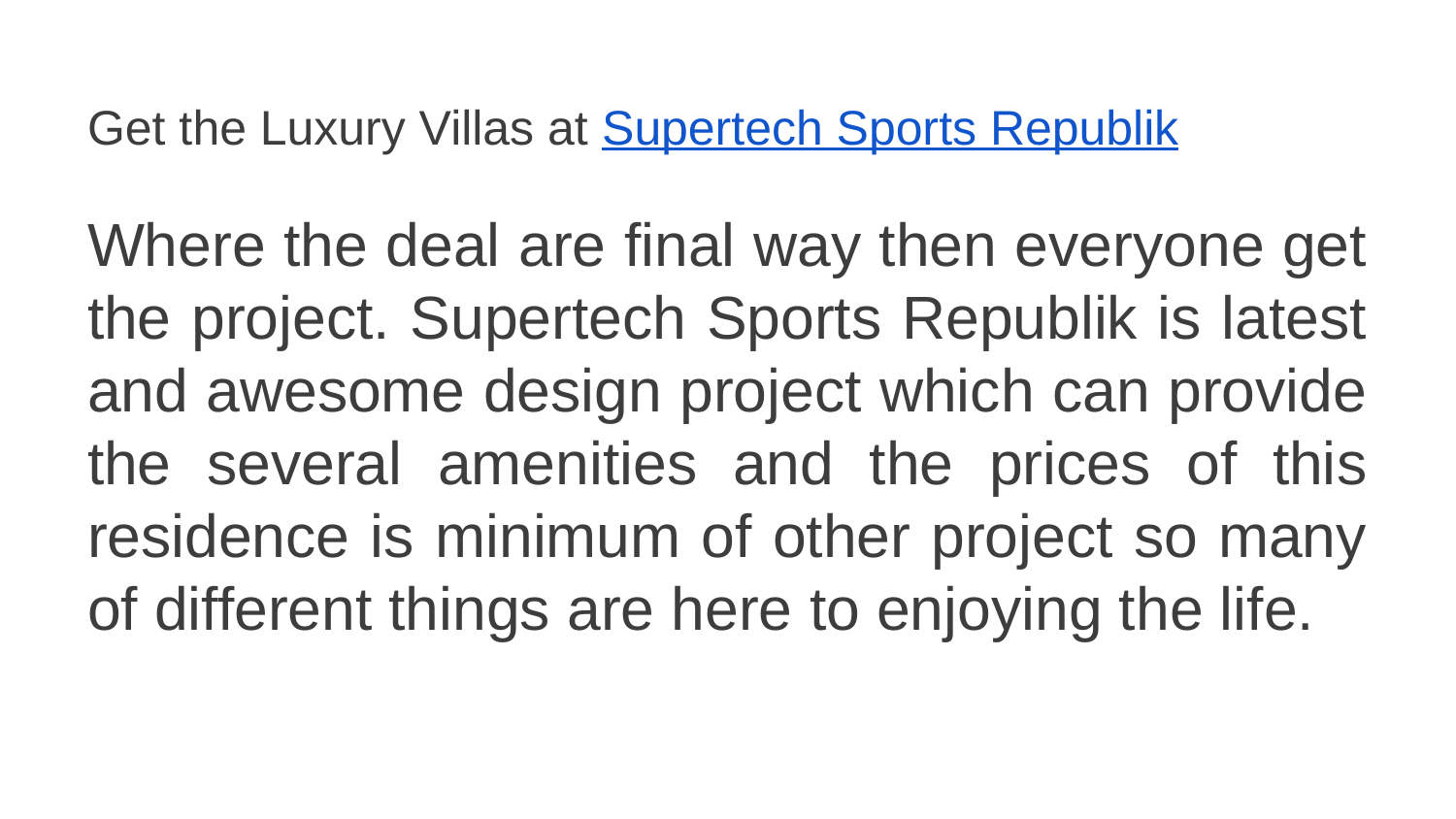

# Get the Luxury Villas at Supertech Sports Republik
Where the deal are final way then everyone get the project. Supertech Sports Republik is latest and awesome design project which can provide the several amenities and the prices of this residence is minimum of other project so many of different things are here to enjoying the life.